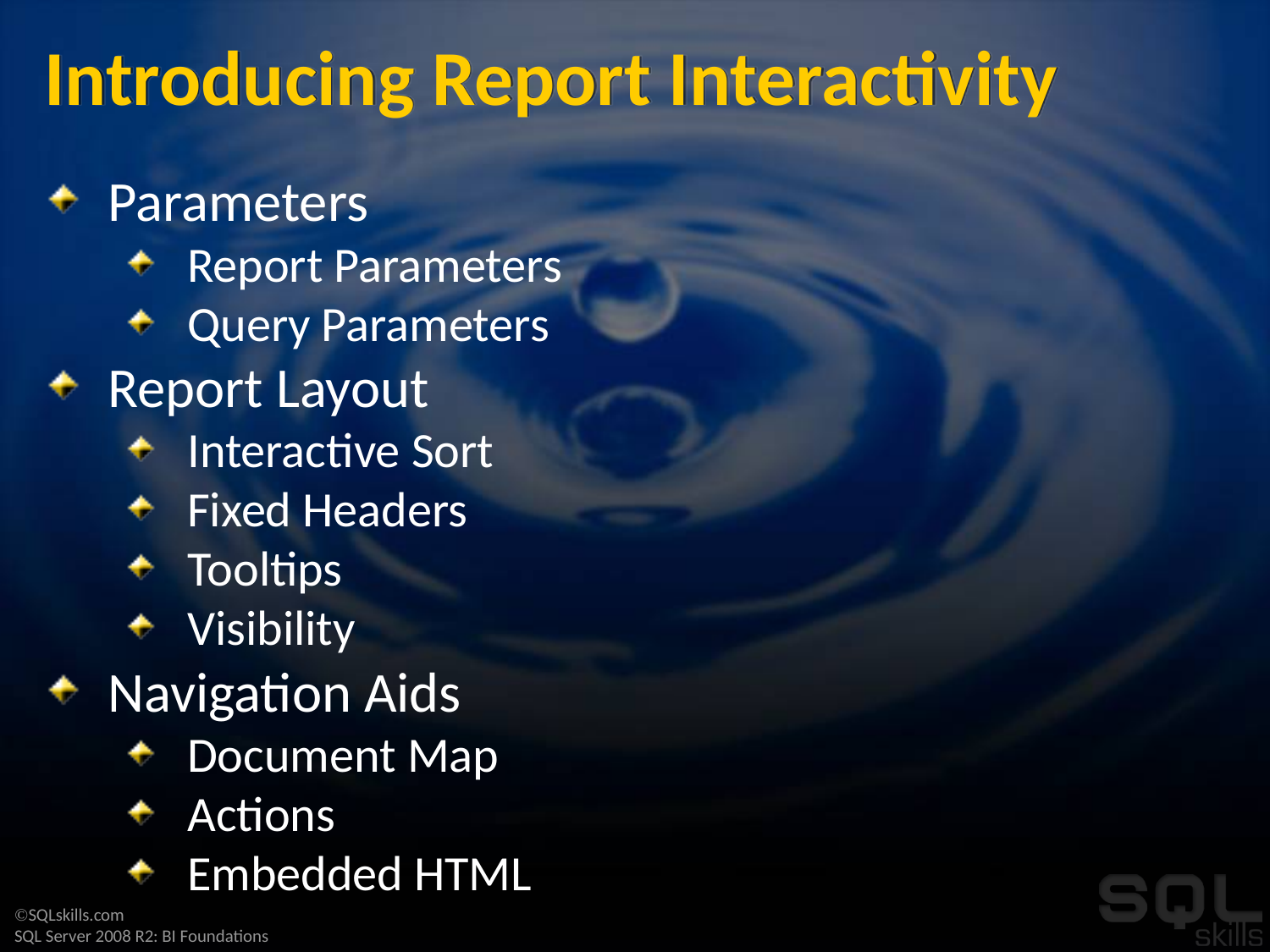

# Introducing Report Interactivity
Parameters
Report Parameters
Query Parameters
Report Layout
Interactive Sort
Fixed Headers
Tooltips
Visibility
Navigation Aids
Document Map
Actions
Embedded HTML